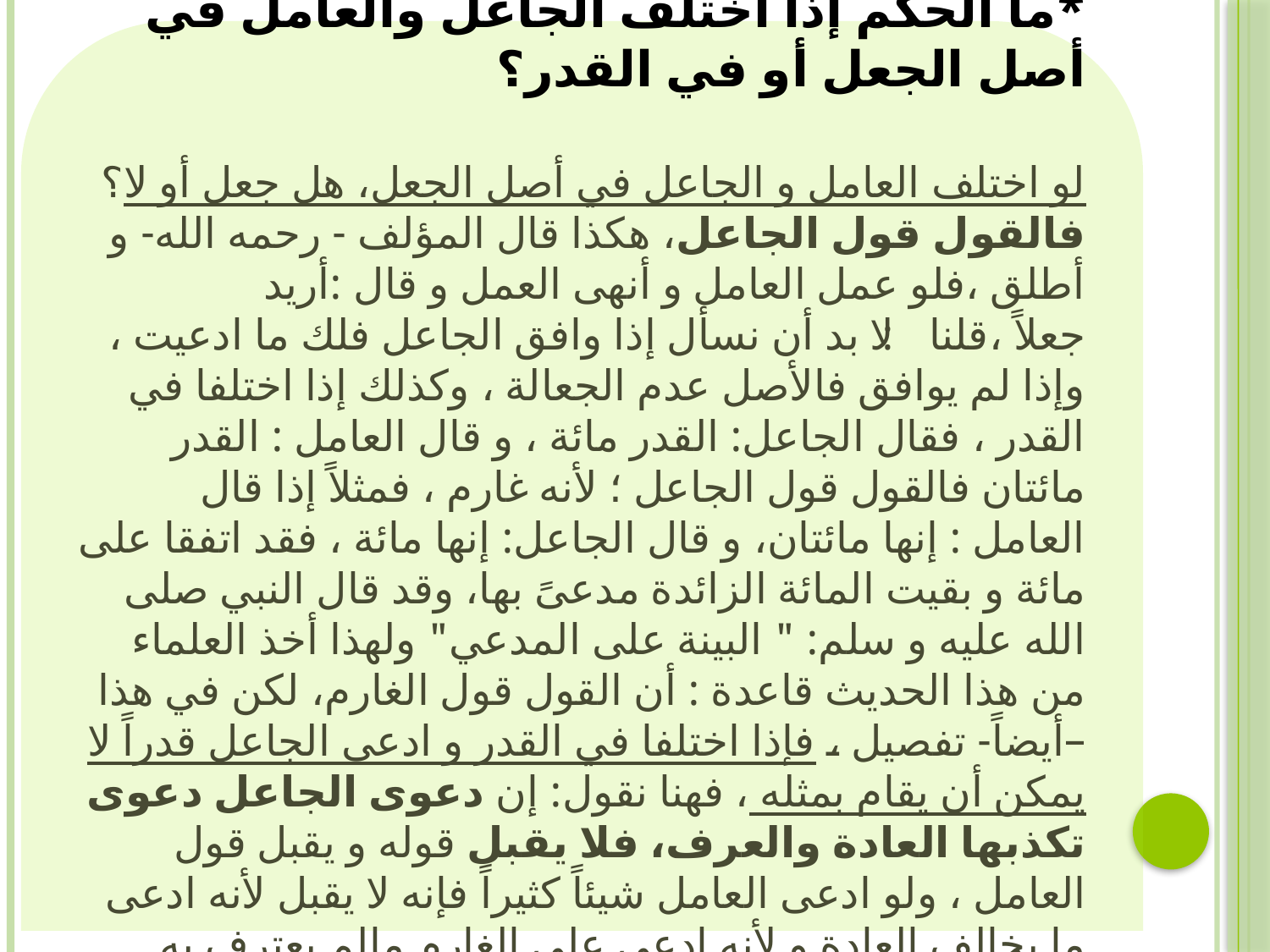

*ما الحكم إذا اختلف الجاعل والعامل في أصل الجعل أو في القدر؟

لو اختلف العامل و الجاعل في أصل الجعل، هل جعل أو لا؟ فالقول قول الجاعل، هكذا قال المؤلف - رحمه الله- و أطلق ،فلو عمل العامل و أنهى العمل و قال :أريد جعلاً ،قلنا : لا بد أن نسأل إذا وافق الجاعل فلك ما ادعيت ، وإذا لم يوافق فالأصل عدم الجعالة ، وكذلك إذا اختلفا في القدر ، فقال الجاعل: القدر مائة ، و قال العامل : القدر مائتان فالقول قول الجاعل ؛ لأنه غارم ، فمثلاً إذا قال العامل : إنها مائتان، و قال الجاعل: إنها مائة ، فقد اتفقا على مائة و بقيت المائة الزائدة مدعىً بها، وقد قال النبي صلى الله عليه و سلم: " البينة على المدعي" ولهذا أخذ العلماء من هذا الحديث قاعدة : أن القول قول الغارم، لكن في هذا –أيضاً- تفصيل ، فإذا اختلفا في القدر و ادعى الجاعل قدراً لا يمكن أن يقام بمثله ، فهنا نقول: إن دعوى الجاعل دعوى تكذبها العادة والعرف، فلا يقبل قوله و يقبل قول العامل ، ولو ادعى العامل شيئاً كثيراً فإنه لا يقبل لأنه ادعى ما يخالف العادة و لأنه ادعى على الغارم مالم يعترف به قيقبل قول الجاعل.